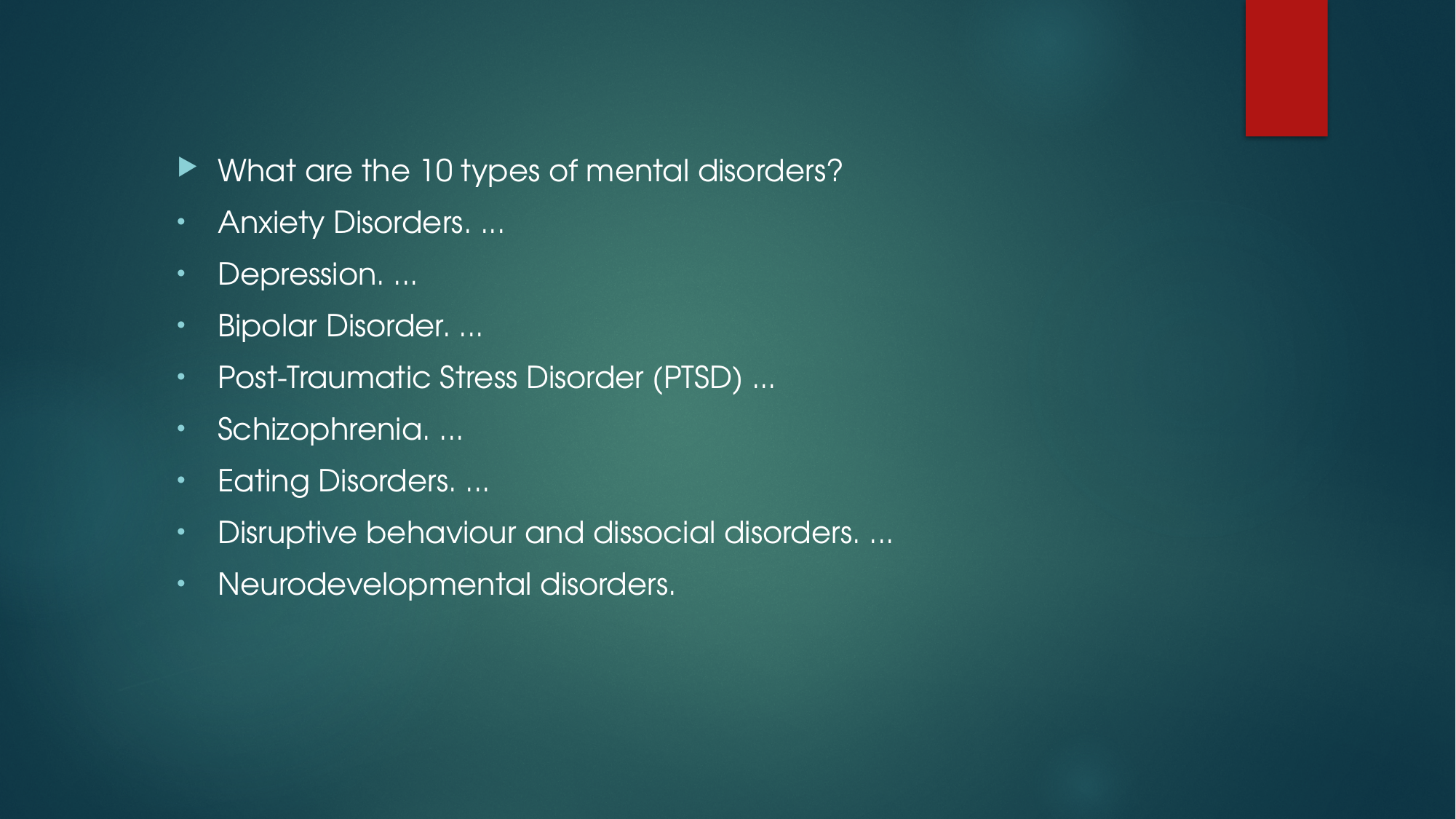

What are the 10 types of mental disorders?
Anxiety Disorders. ...
Depression. ...
Bipolar Disorder. ...
Post-Traumatic Stress Disorder (PTSD) ...
Schizophrenia. ...
Eating Disorders. ...
Disruptive behaviour and dissocial disorders. ...
Neurodevelopmental disorders.